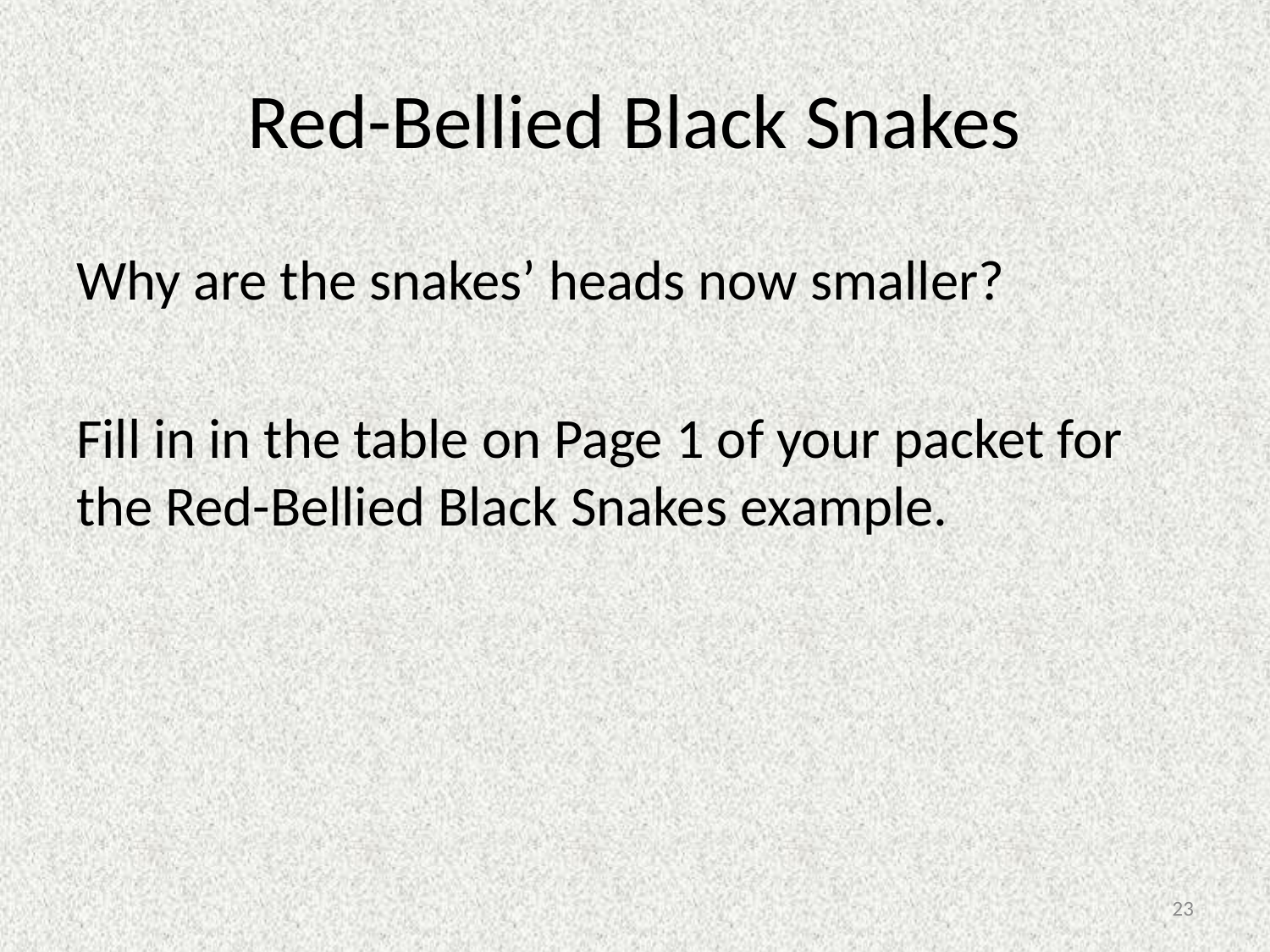

# Red-Bellied Black Snakes

Why are the snakes’ heads now smaller?

Fill in in the table on Page 1 of your packet for the Red-Bellied Black Snakes example.
23